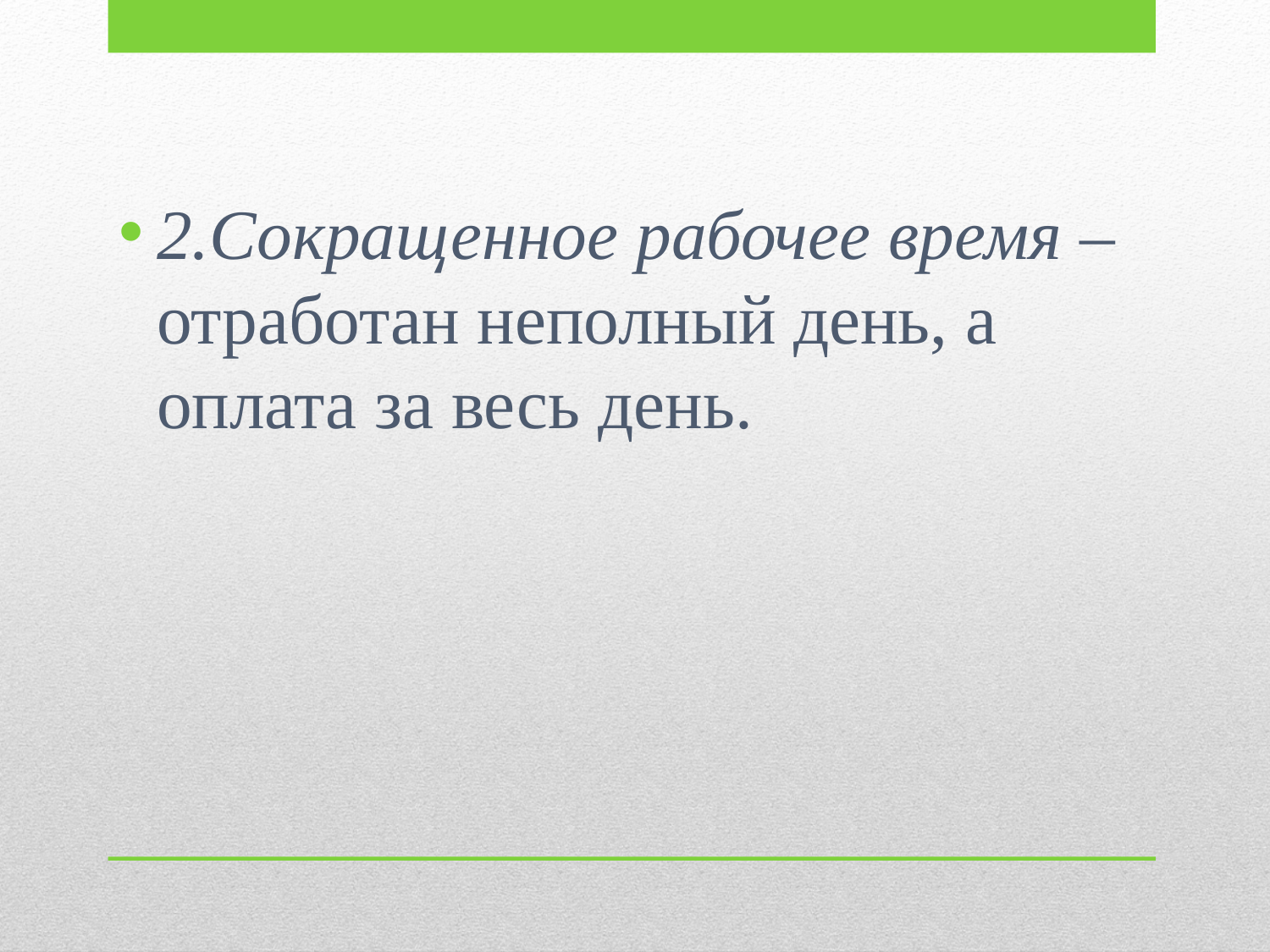

2.Сокращенное рабочее время – отработан неполный день, а оплата за весь день.